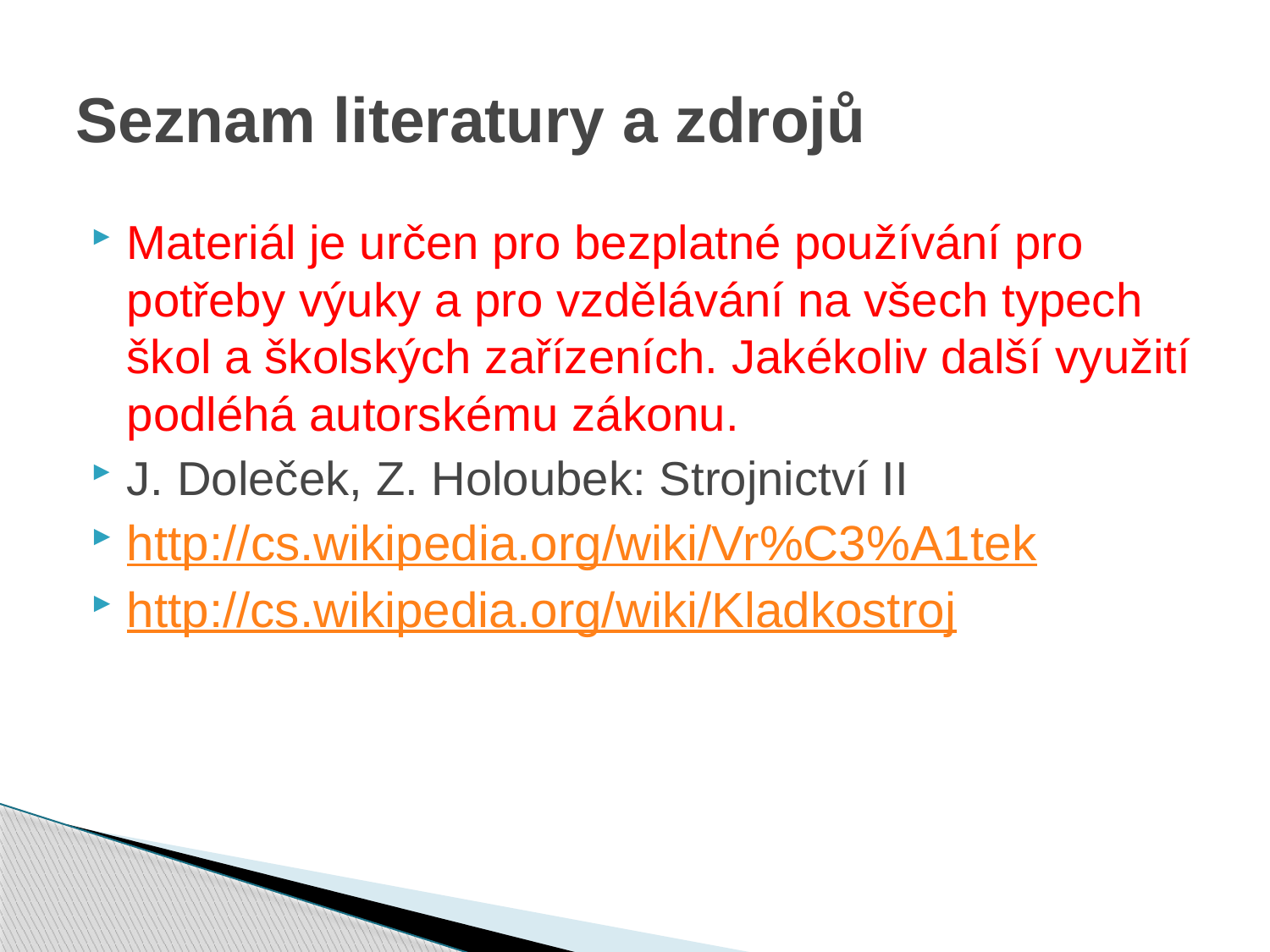

# Seznam literatury a zdrojů
Materiál je určen pro bezplatné používání pro potřeby výuky a pro vzdělávání na všech typech škol a školských zařízeních. Jakékoliv další využití podléhá autorskému zákonu.
J. Doleček, Z. Holoubek: Strojnictví II
http://cs.wikipedia.org/wiki/Vr%C3%A1tek
http://cs.wikipedia.org/wiki/Kladkostroj